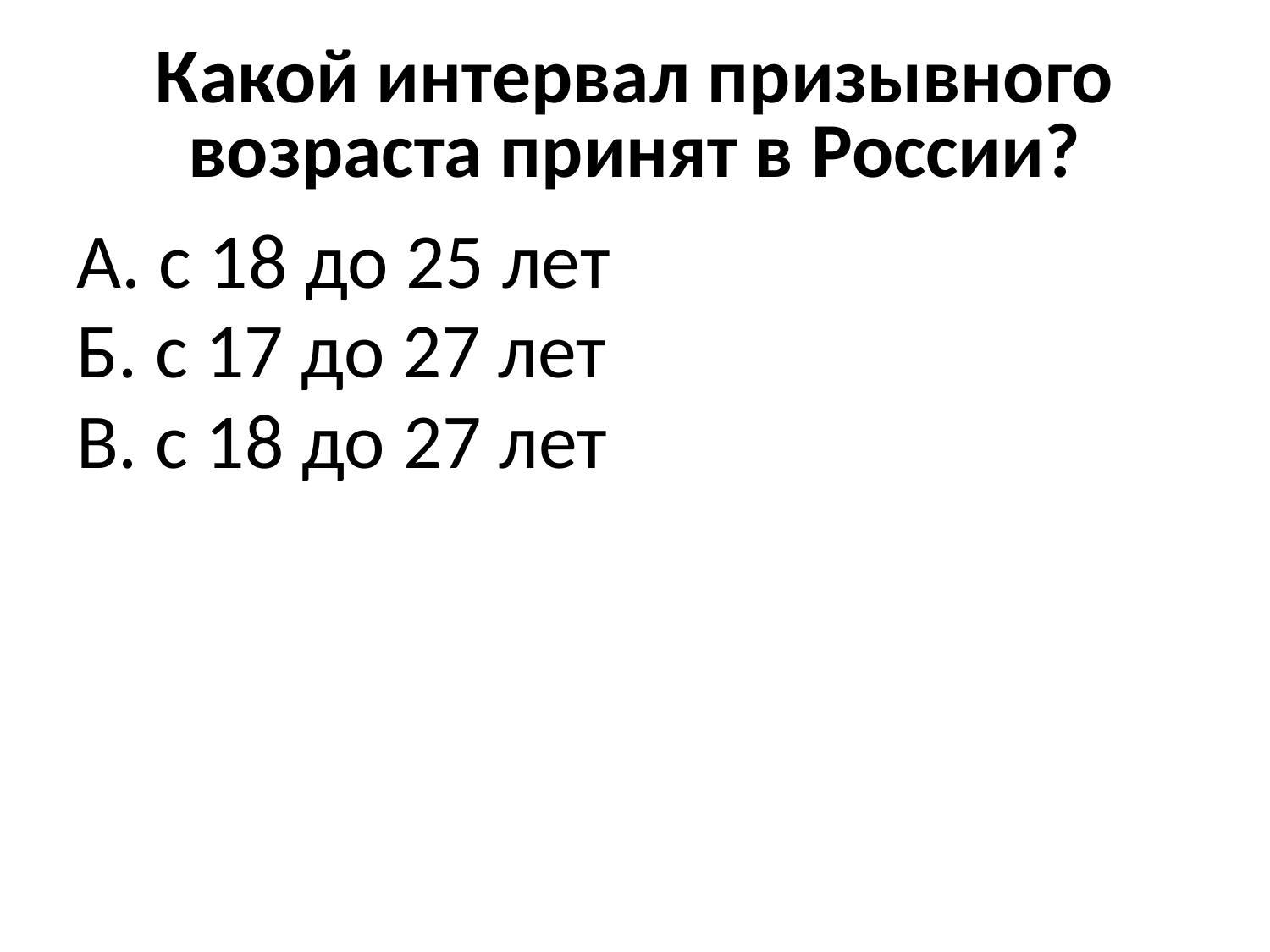

# Какой интервал призывного возраста принят в России?
А. с 18 до 25 лет
Б. с 17 до 27 лет
В. с 18 до 27 лет